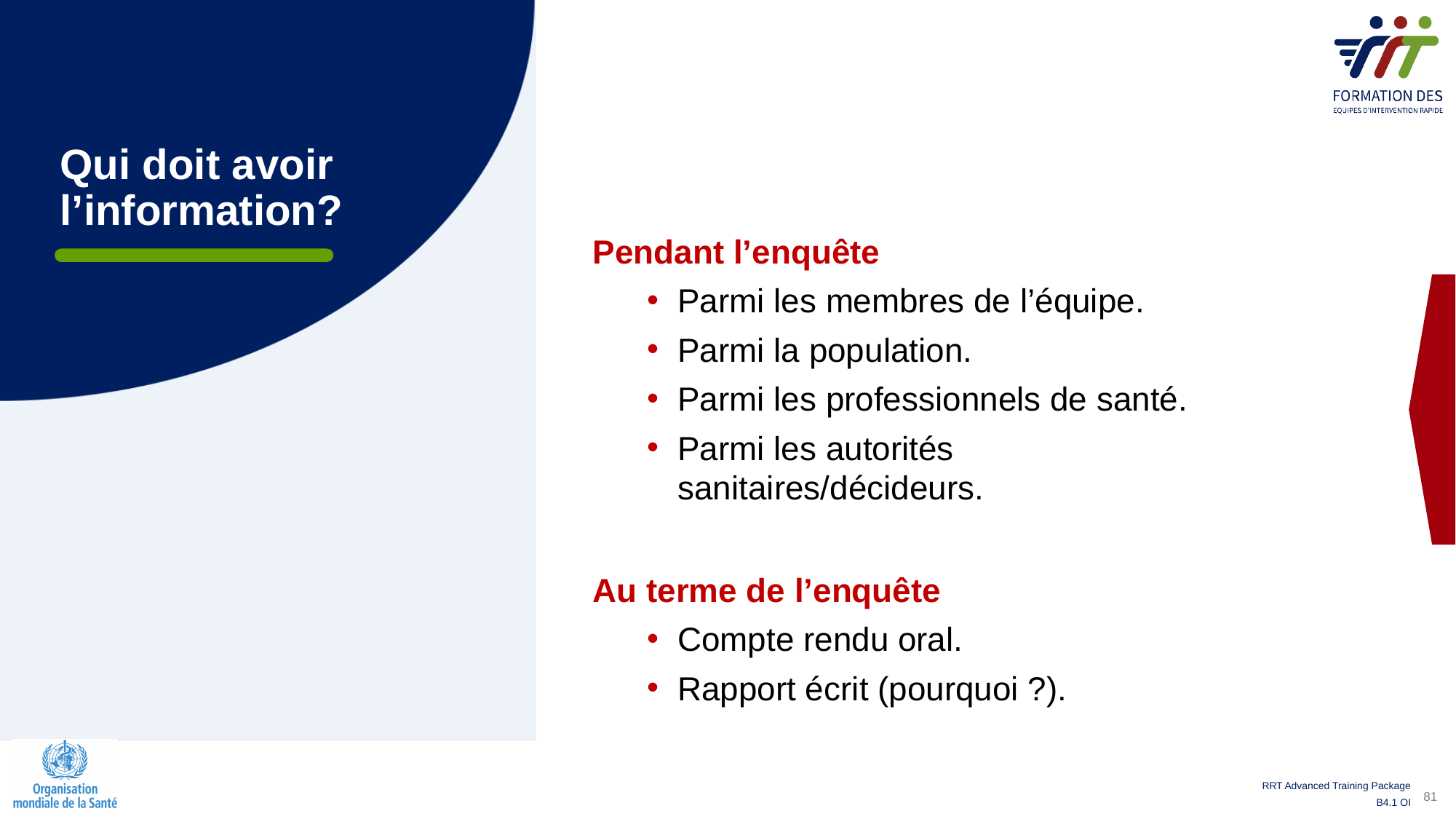

Qui doit avoir l’information?

Pendant l’enquête
Parmi les membres de l’équipe.
Parmi la population.
Parmi les professionnels de santé.
Parmi les autorités sanitaires/décideurs.

Au terme de l’enquête
Compte rendu oral.
Rapport écrit (pourquoi ?).